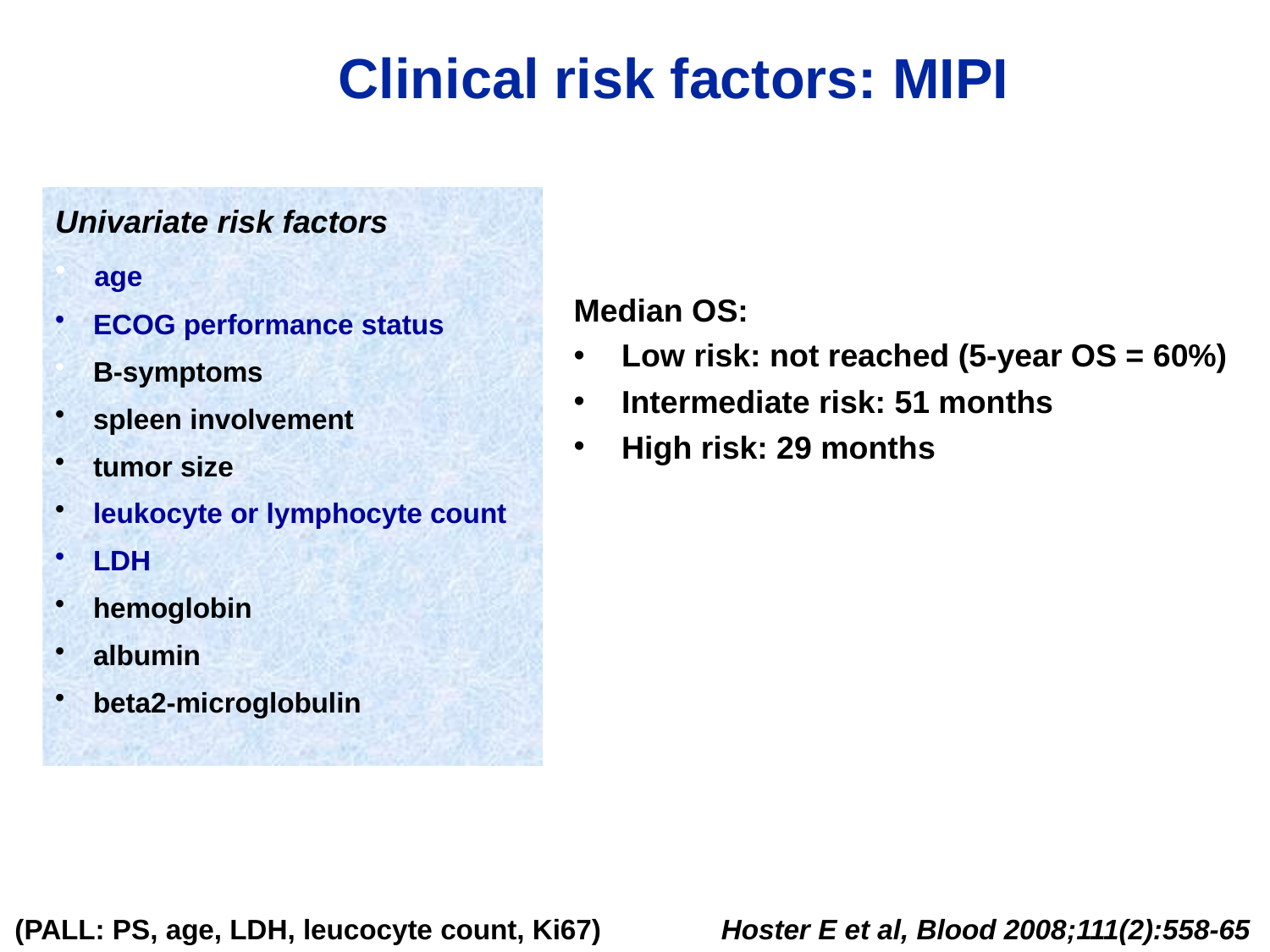

Clinical risk factors: MIPI
Univariate risk factors
 age
 ECOG performance status
 B-symptoms
 spleen involvement
 tumor size
 leukocyte or lymphocyte count
 LDH
 hemoglobin
 albumin
 beta2-microglobulin

Median OS:
  Low risk: not reached (5-year OS = 60%)
  Intermediate risk: 51 months
  High risk: 29 months
(PALL: PS, age, LDH, leucocyte count, Ki67)
Hoster E et al, Blood 2008;111(2):558-65